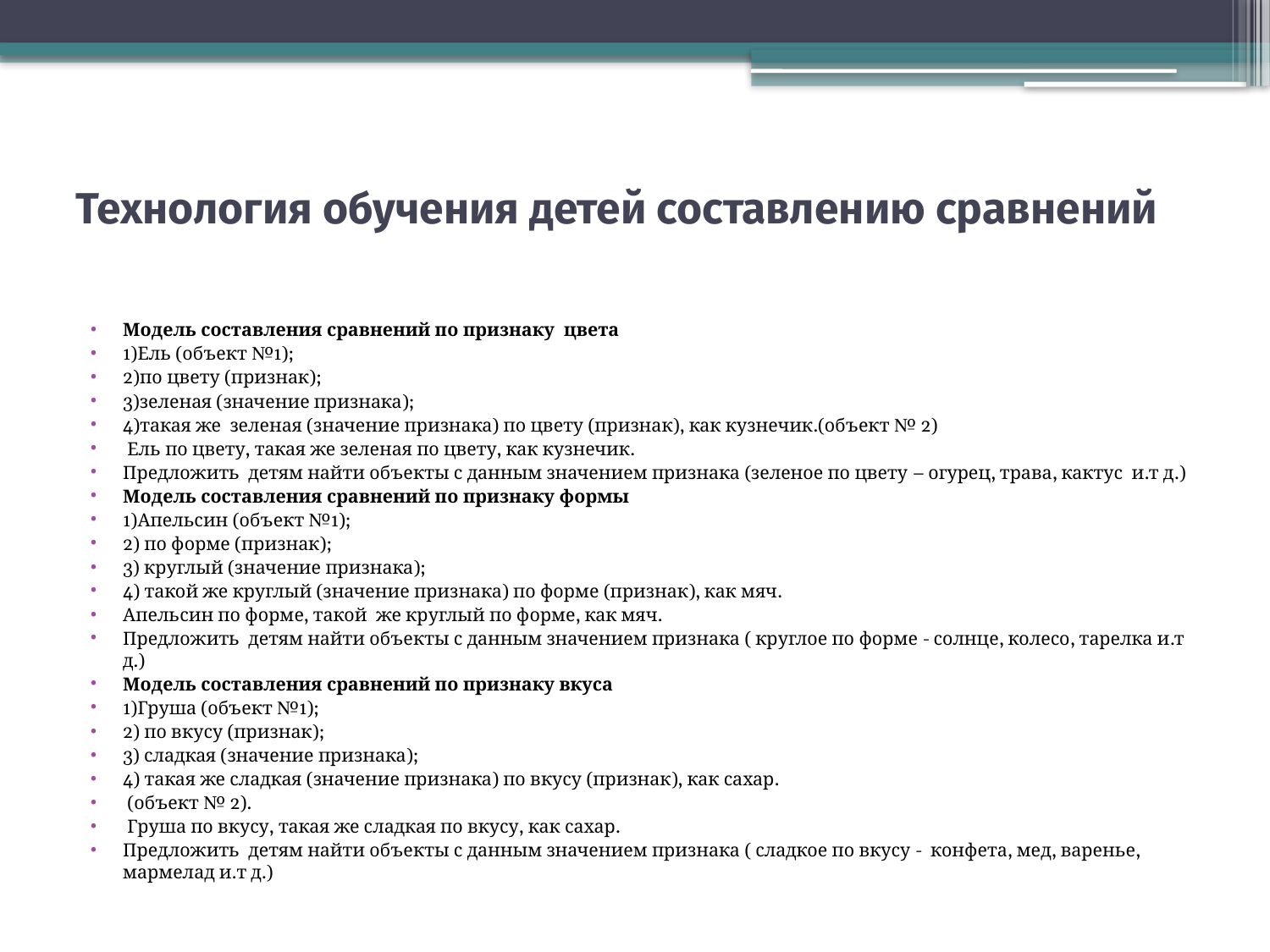

# Технология обучения детей составлению сравнений
Модель составления сравнений по признаку  цвета
1)Ель (объект №1);
2)по цвету (признак);
3)зеленая (значение признака);
4)такая же  зеленая (значение признака) по цвету (признак), как кузнечик.(объект № 2)
 Ель по цвету, такая же зеленая по цвету, как кузнечик.
Предложить  детям найти объекты с данным значением признака (зеленое по цвету – огурец, трава, кактус  и.т д.)
Модель составления сравнений по признаку формы
1)Апельсин (объект №1);
2) по форме (признак);
3) круглый (значение признака);
4) такой же круглый (значение признака) по форме (признак), как мяч.
Апельсин по форме, такой  же круглый по форме, как мяч.
Предложить  детям найти объекты с данным значением признака ( круглое по форме - солнце, колесо, тарелка и.т д.)
Модель составления сравнений по признаку вкуса
1)Груша (объект №1);
2) по вкусу (признак);
3) сладкая (значение признака);
4) такая же сладкая (значение признака) по вкусу (признак), как сахар.
 (объект № 2).
 Груша по вкусу, такая же сладкая по вкусу, как сахар.
Предложить  детям найти объекты с данным значением признака ( сладкое по вкусу -  конфета, мед, варенье, мармелад и.т д.)